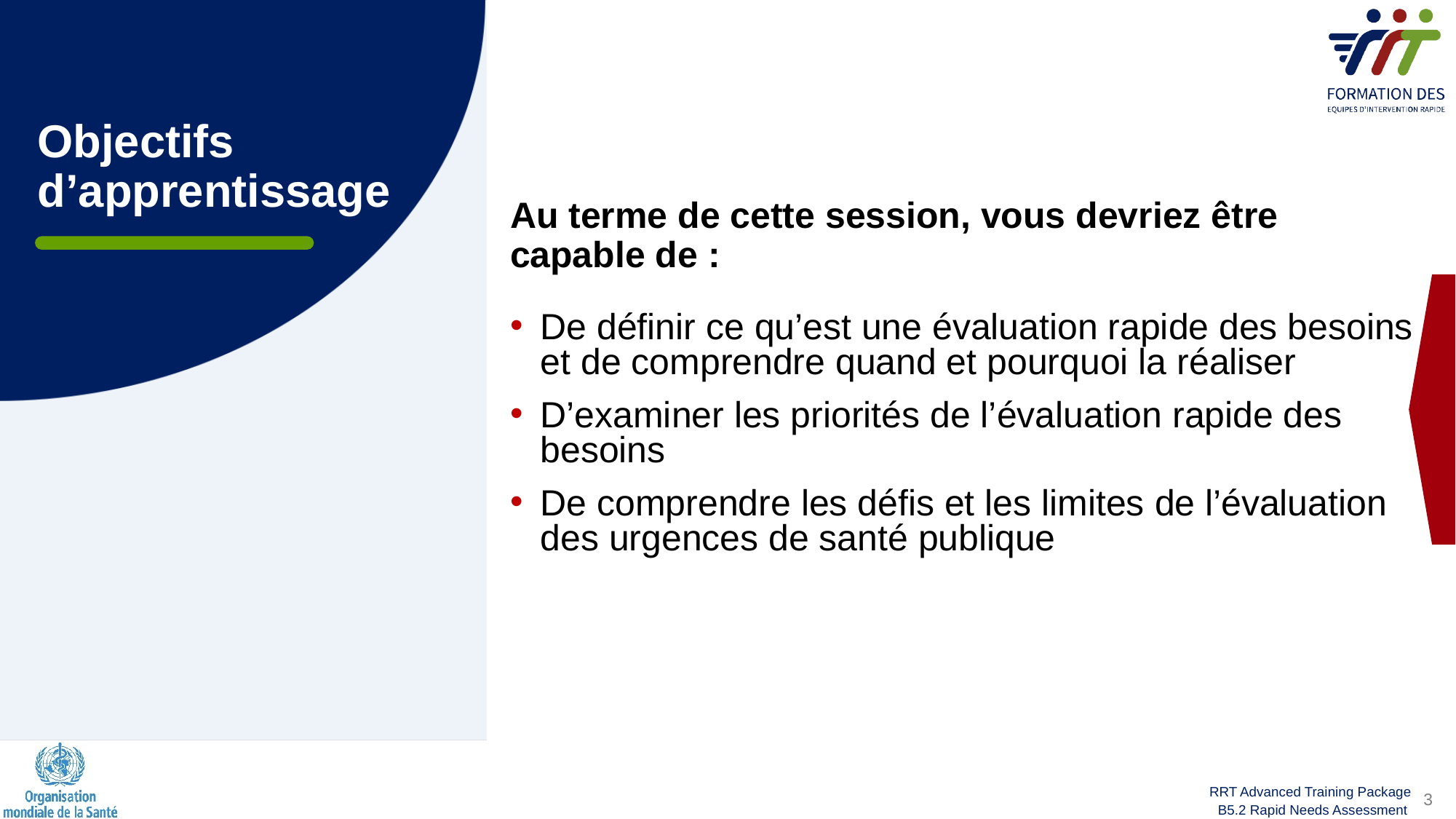

# Objectifs d’apprentissage
Au terme de cette session, vous devriez être capable de :
De définir ce qu’est une évaluation rapide des besoins et de comprendre quand et pourquoi la réaliser
D’examiner les priorités de l’évaluation rapide des besoins
De comprendre les défis et les limites de l’évaluation des urgences de santé publique